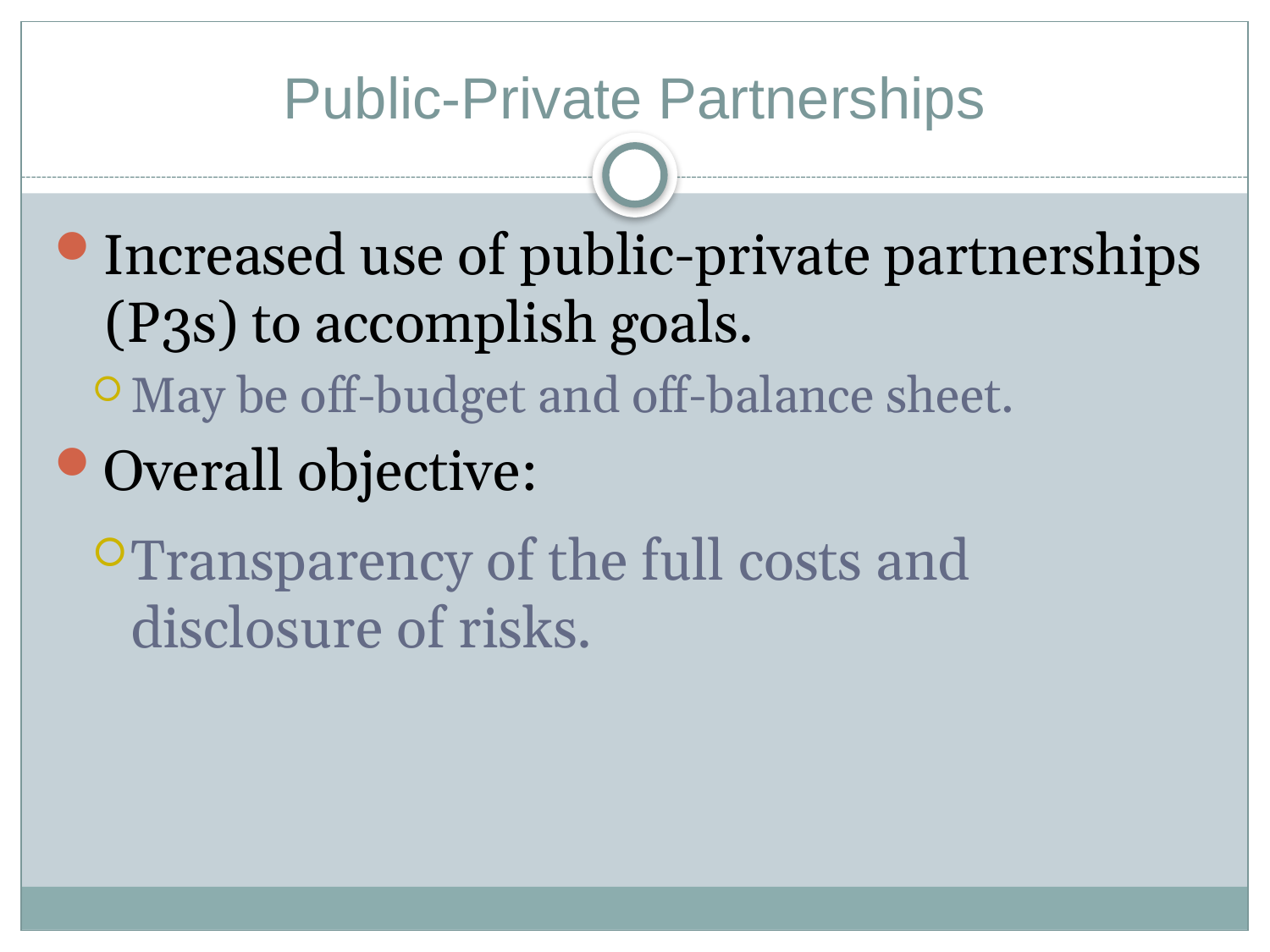

# Public-Private Partnerships
Increased use of public-private partnerships  (P3s) to accomplish goals.
May be off-budget and off-balance sheet.
Overall objective:
Transparency of the full costs and disclosure of risks.